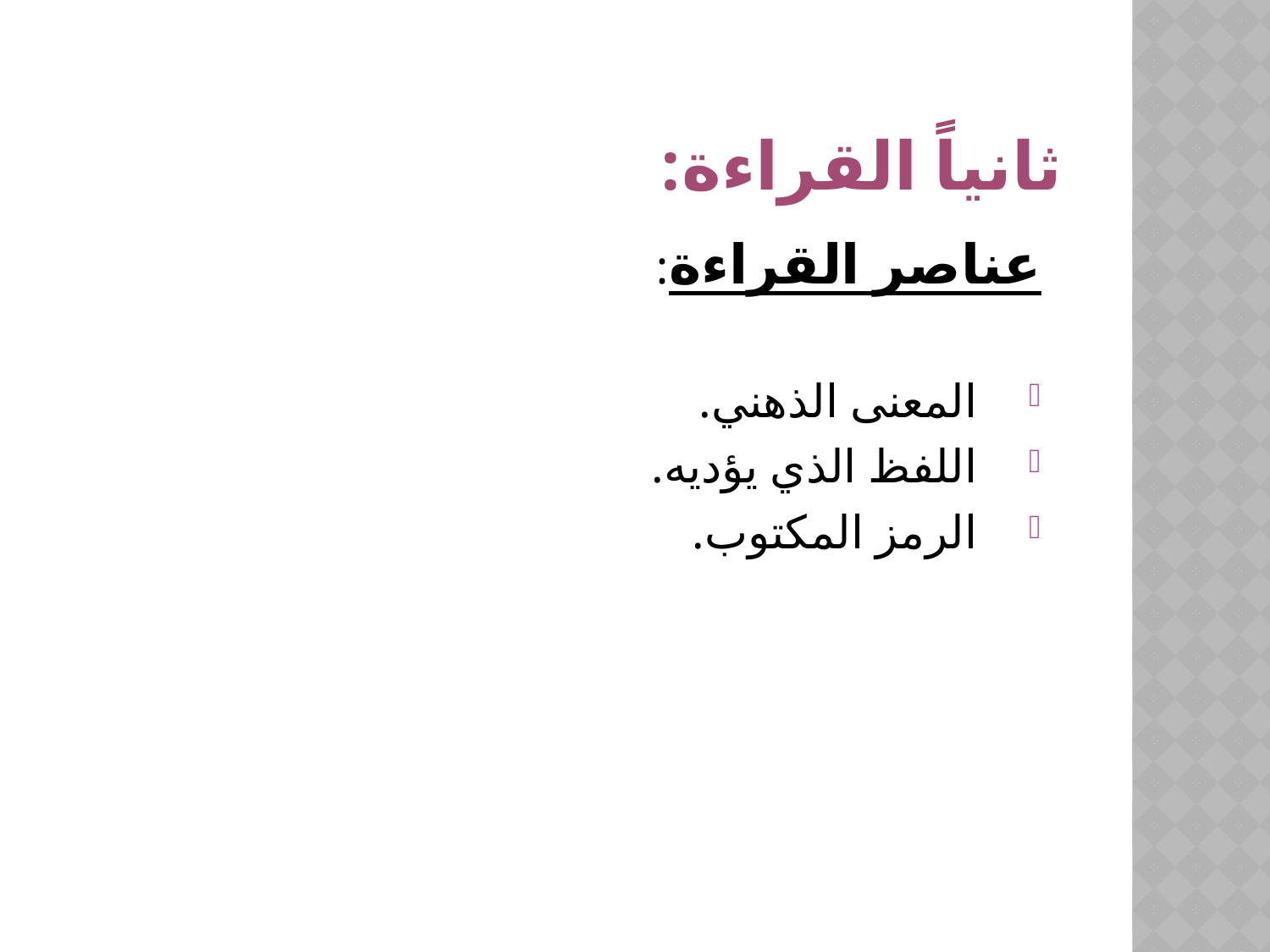

# ثانياً القراءة:
عناصر القراءة:

المعنى الذهني.
اللفظ الذي يؤديه.
الرمز المكتوب.